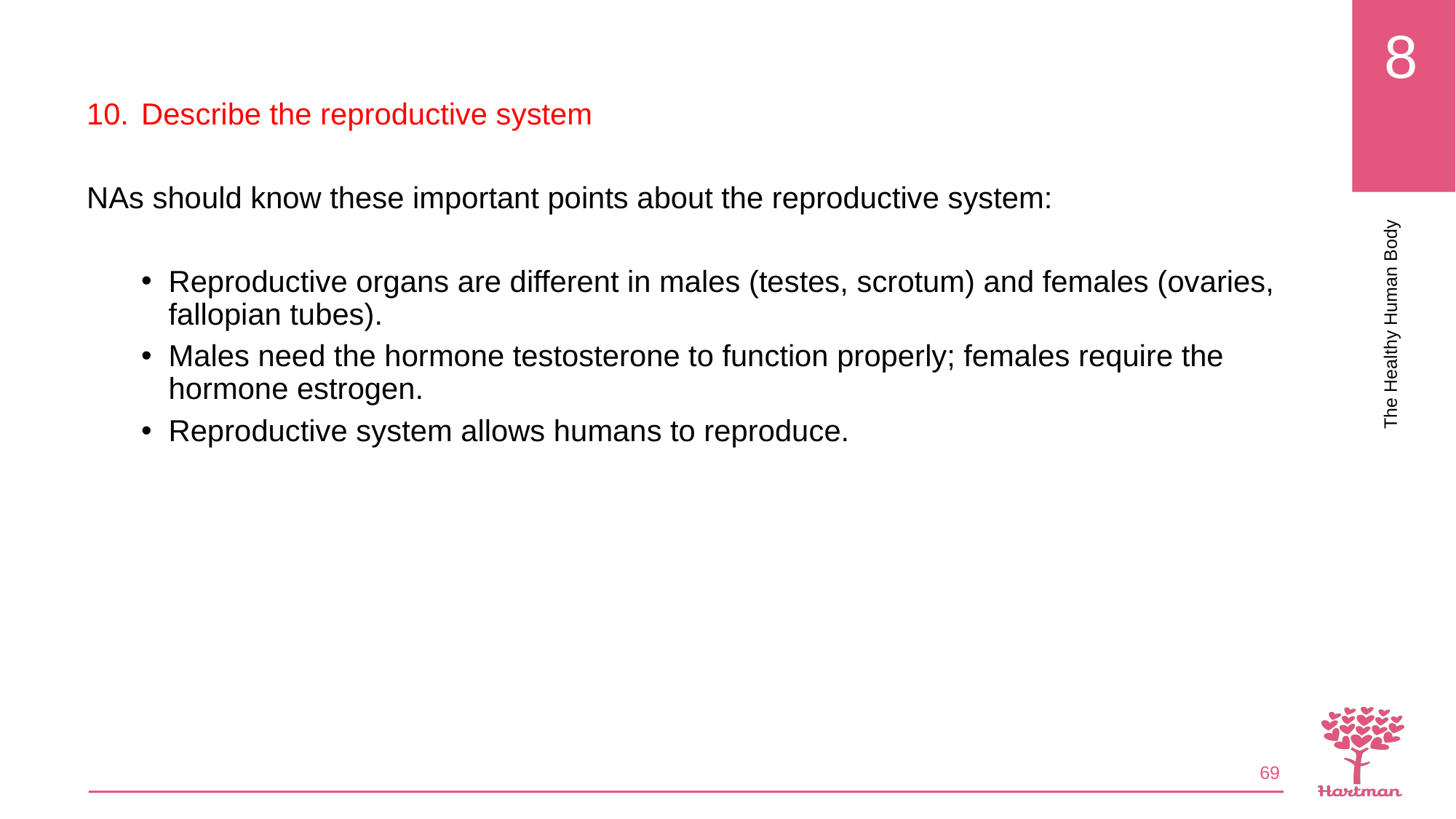

Describe the reproductive system

NAs should know these important points about the reproductive system:

Reproductive organs are different in males (testes, scrotum) and females (ovaries, fallopian tubes).
Males need the hormone testosterone to function properly; females require the hormone estrogen.
Reproductive system allows humans to reproduce.
69